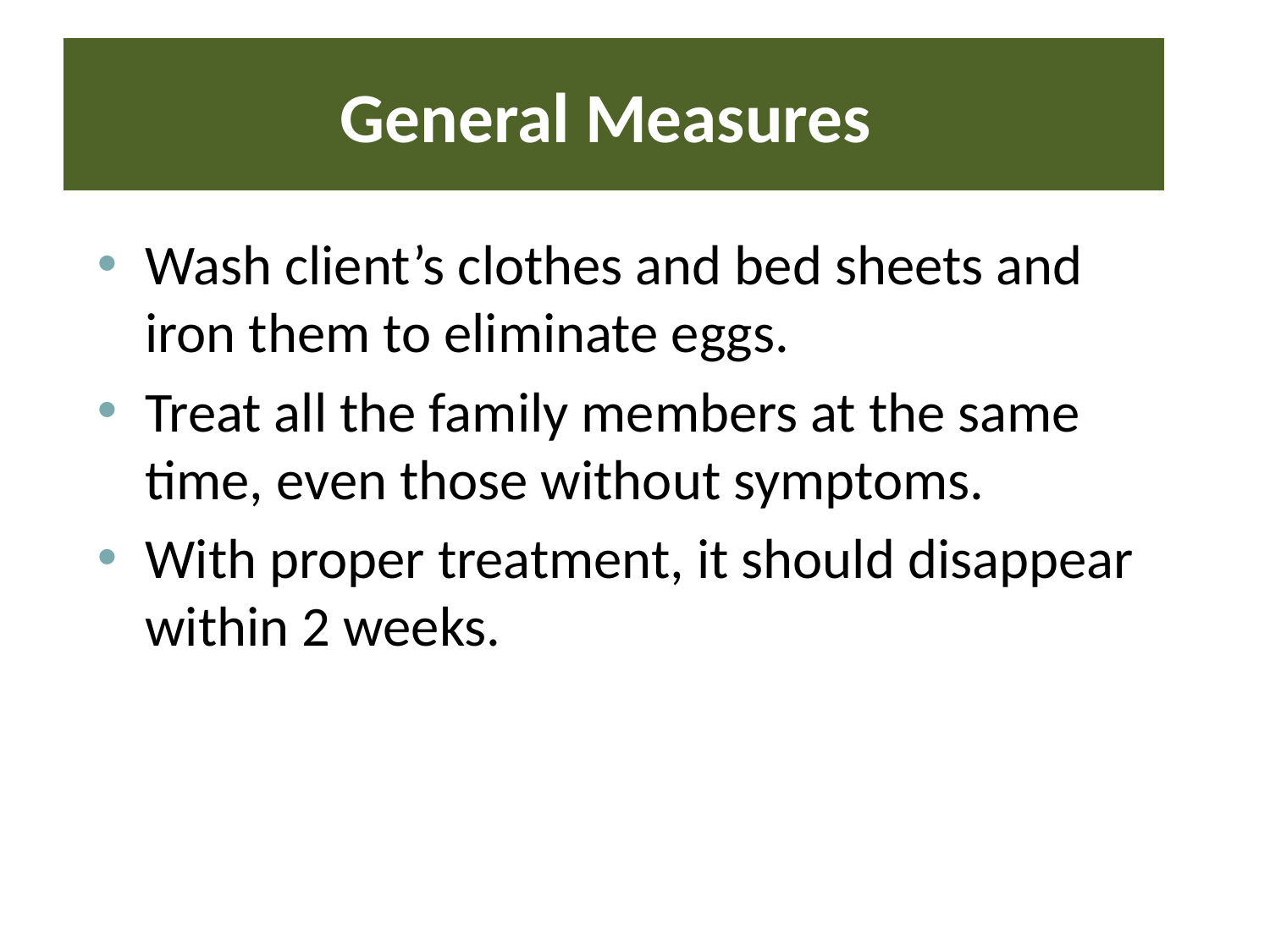

# General Measures
Wash client’s clothes and bed sheets and iron them to eliminate eggs.
Treat all the family members at the same time, even those without symptoms.
With proper treatment, it should disappear within 2 weeks.